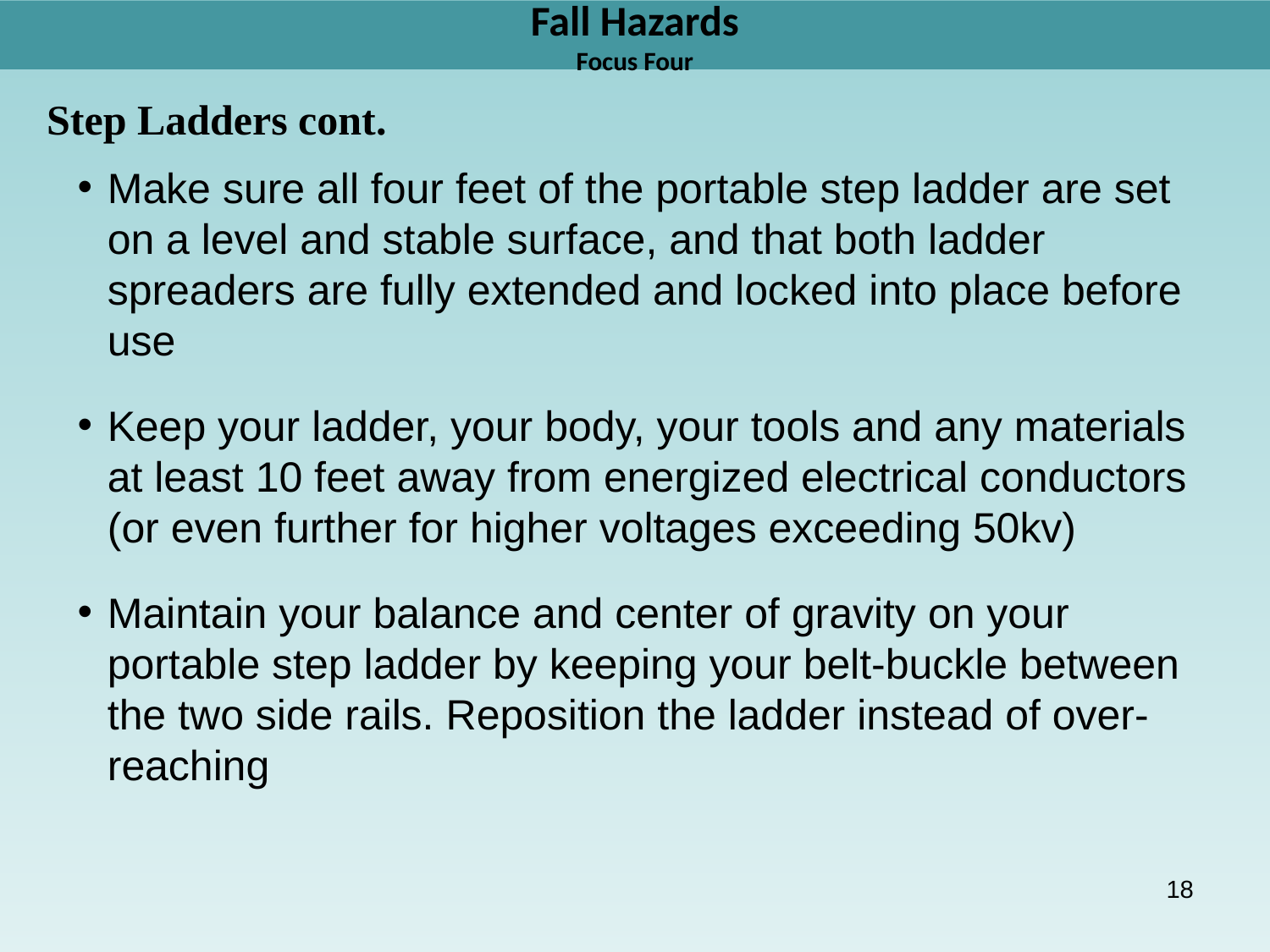

Fall Hazards
Focus Four
Step Ladders cont.
Make sure all four feet of the portable step ladder are set on a level and stable surface, and that both ladder spreaders are fully extended and locked into place before use
Keep your ladder, your body, your tools and any materials at least 10 feet away from energized electrical conductors (or even further for higher voltages exceeding 50kv)
Maintain your balance and center of gravity on your portable step ladder by keeping your belt-buckle between the two side rails. Reposition the ladder instead of over-reaching
18